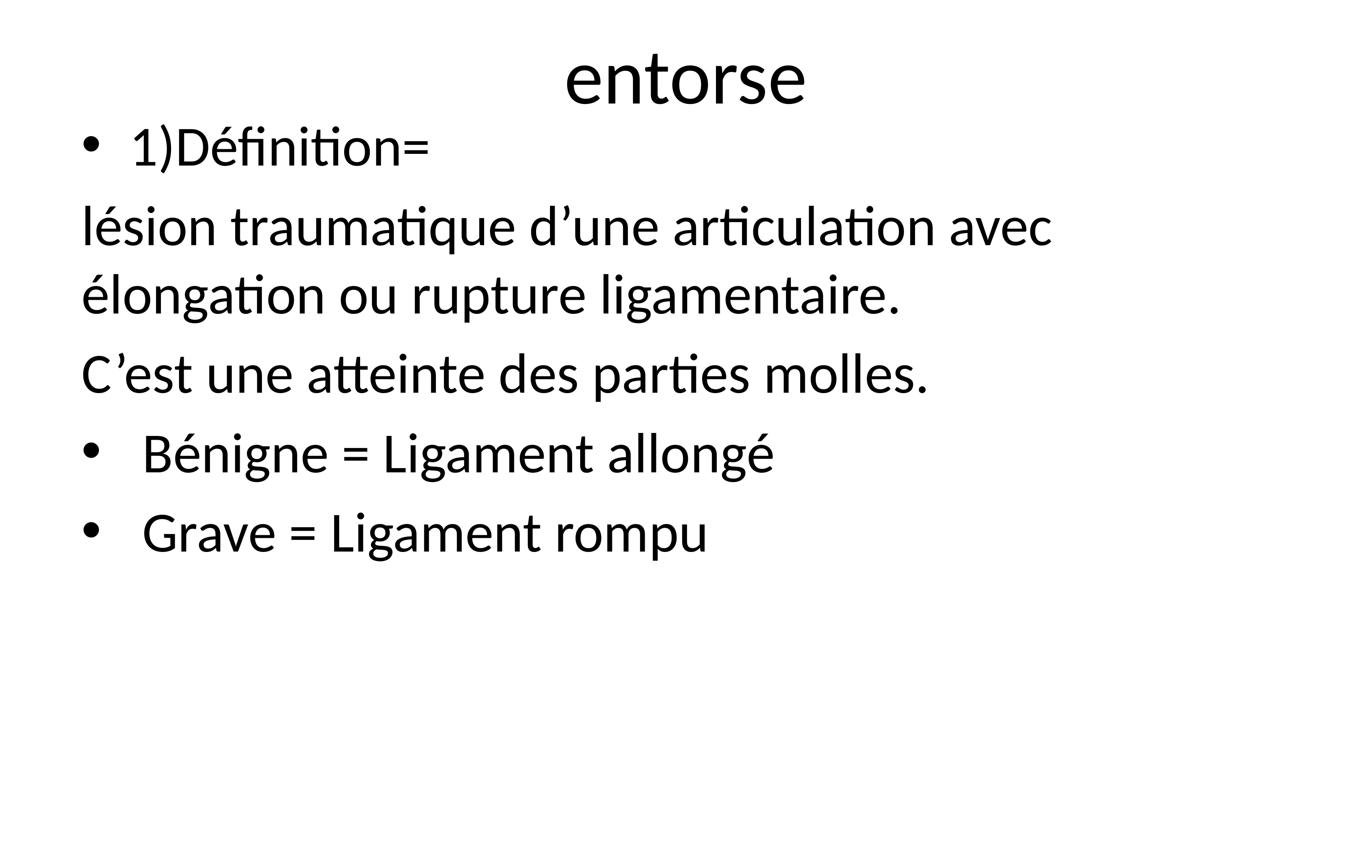

# entorse
1)Définition=
lésion traumatique d’une articulation avec élongation ou rupture ligamentaire.
C’est une atteinte des parties molles.
 Bénigne = Ligament allongé
 Grave = Ligament rompu